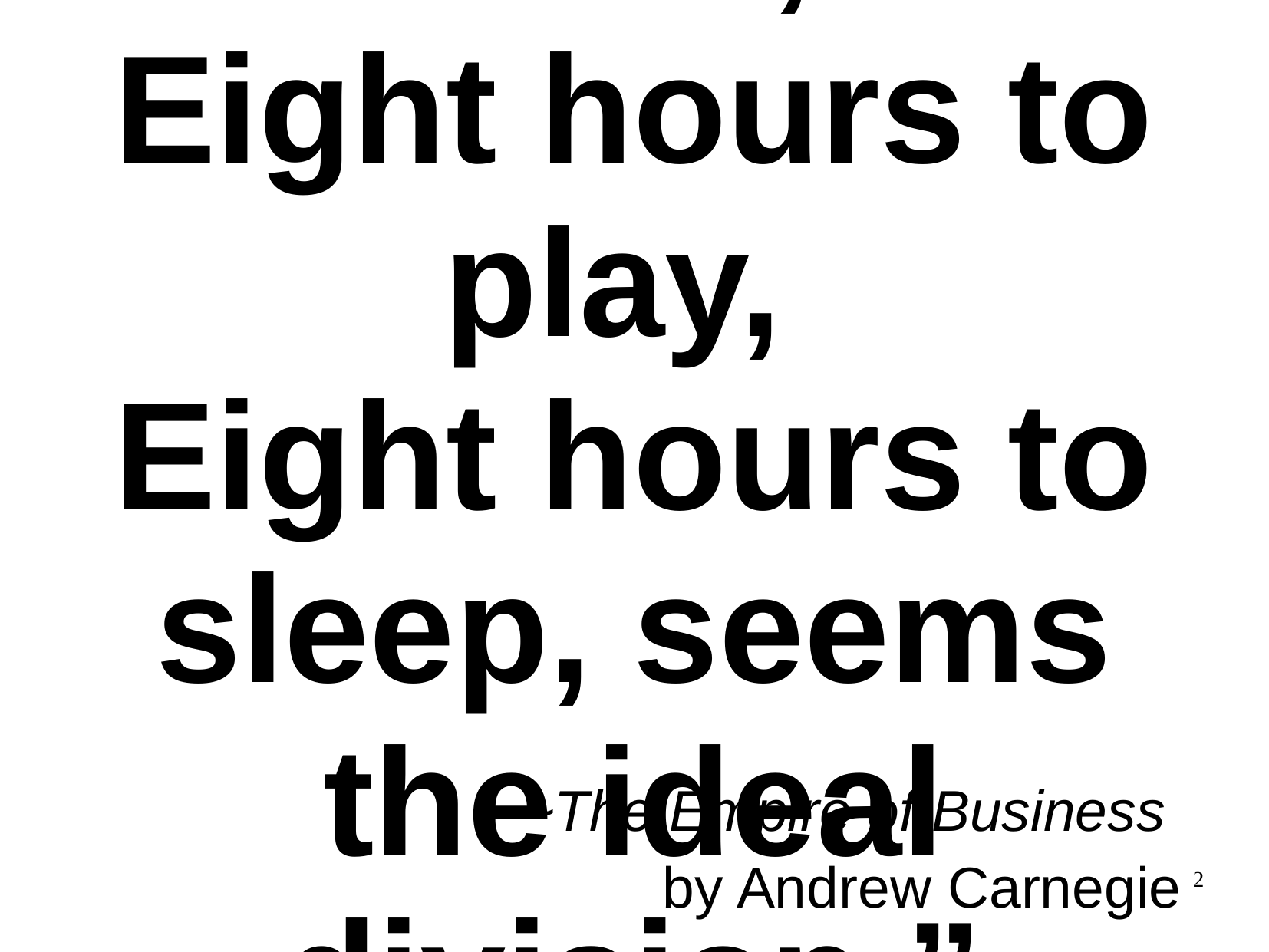

# “Eight hours to work, Eight hours to play, Eight hours to sleep, seems the ideal division.”
~The Empire of Business
by Andrew Carnegie
2